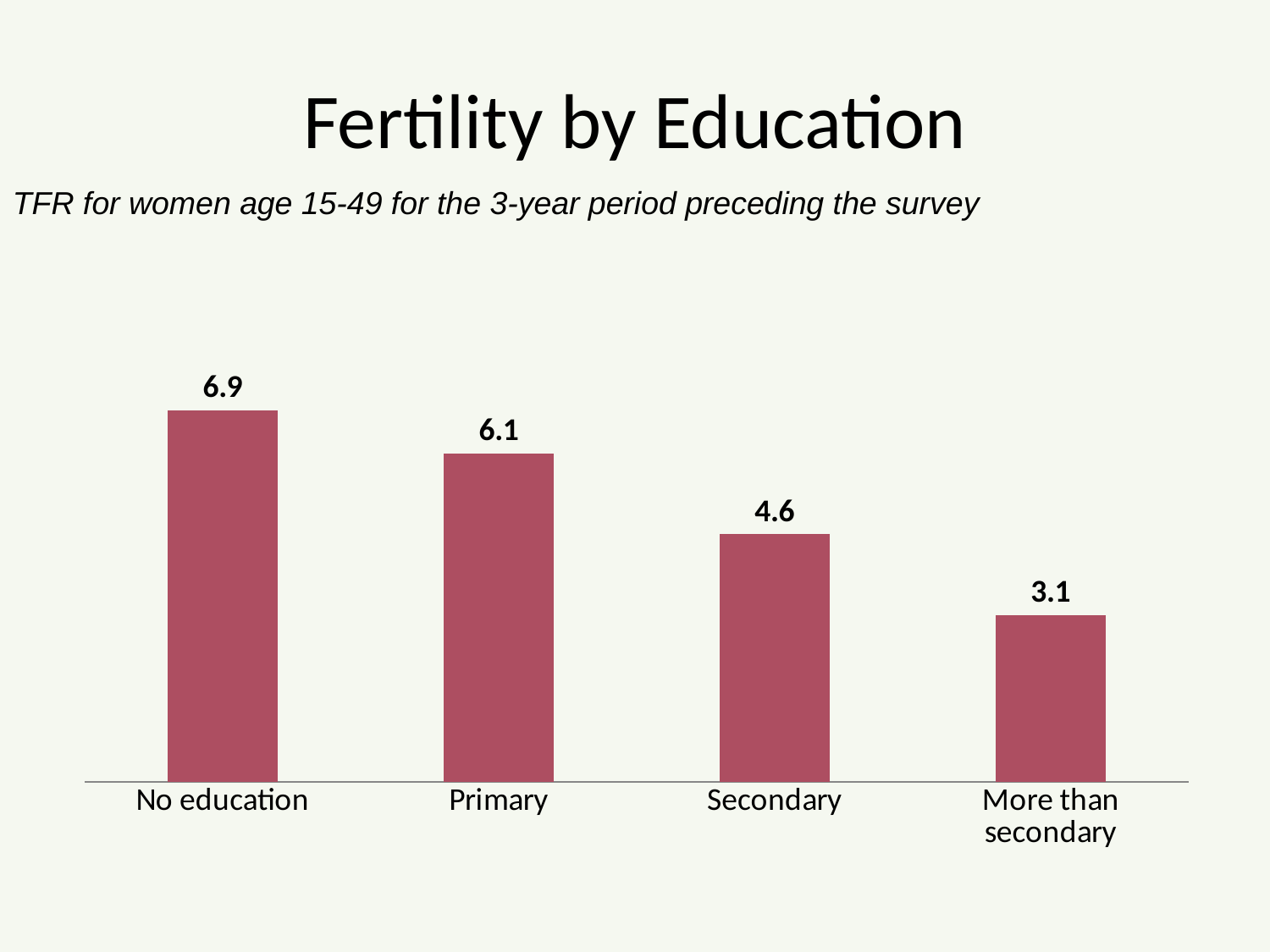

# Fertility by Education
TFR for women age 15-49 for the 3-year period preceding the survey

### Chart

| Category | Series 1 |
|---|---|
| No education | 6.9 |
| Primary | 6.1 |
| Secondary | 4.6 |
| More than secondary | 3.1 |